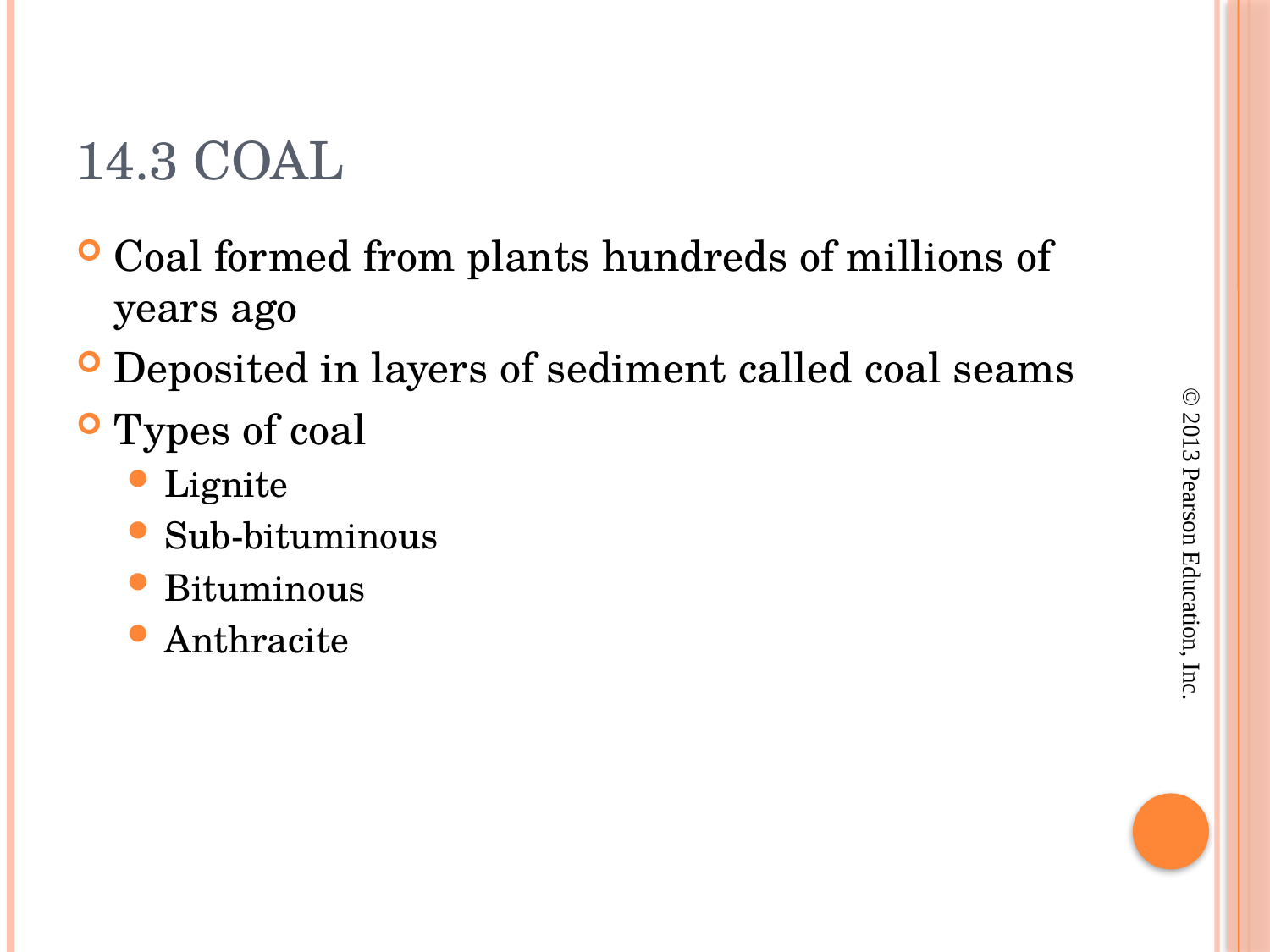

# 14.3 Coal
Coal formed from plants hundreds of millions of years ago
Deposited in layers of sediment called coal seams
Types of coal
Lignite
Sub-bituminous
Bituminous
Anthracite
© 2013 Pearson Education, Inc.